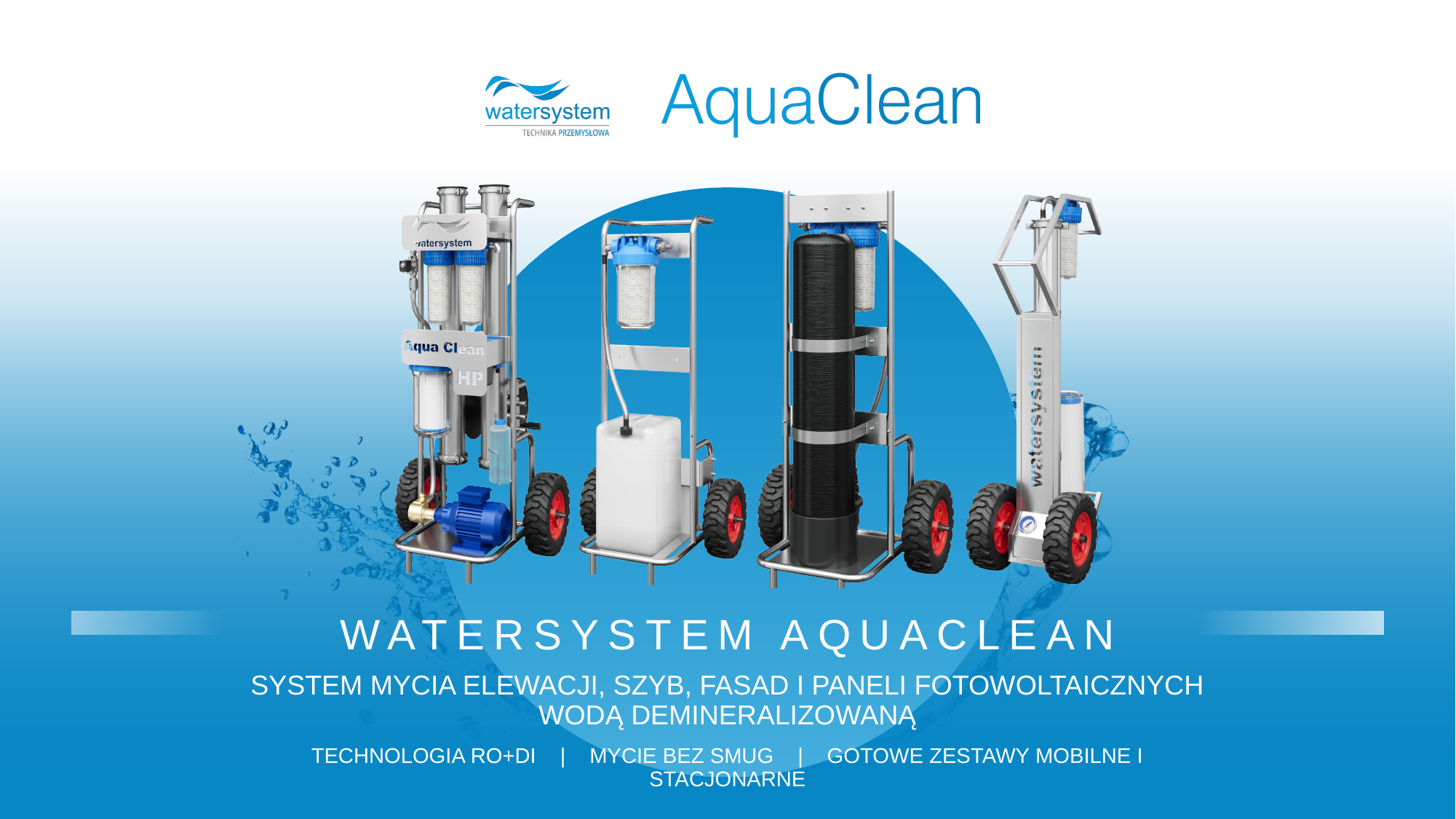

# Watersystem AquaClean
System mycia elewacji, szyb, fasad i paneli fotowoltaicznych wodą demineralizowaną
Technologia RO+DI    |    Mycie bez smug    |    Gotowe zestawy mobilne i stacjonarne